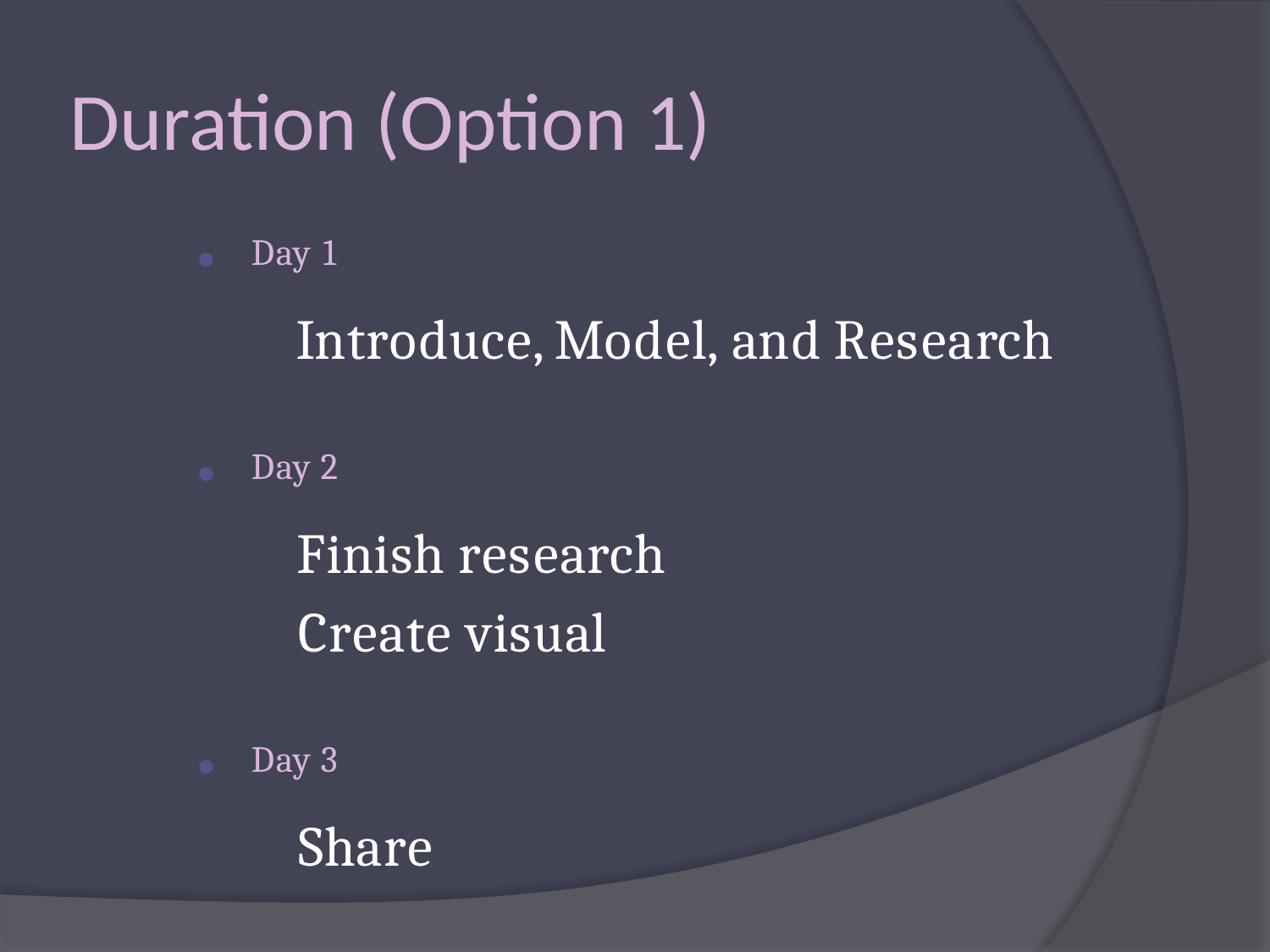

# Duration (Option 1)
Day 1
Introduce, Model, and Research

Day 2
Finish research
Create visual

Day 3
Share